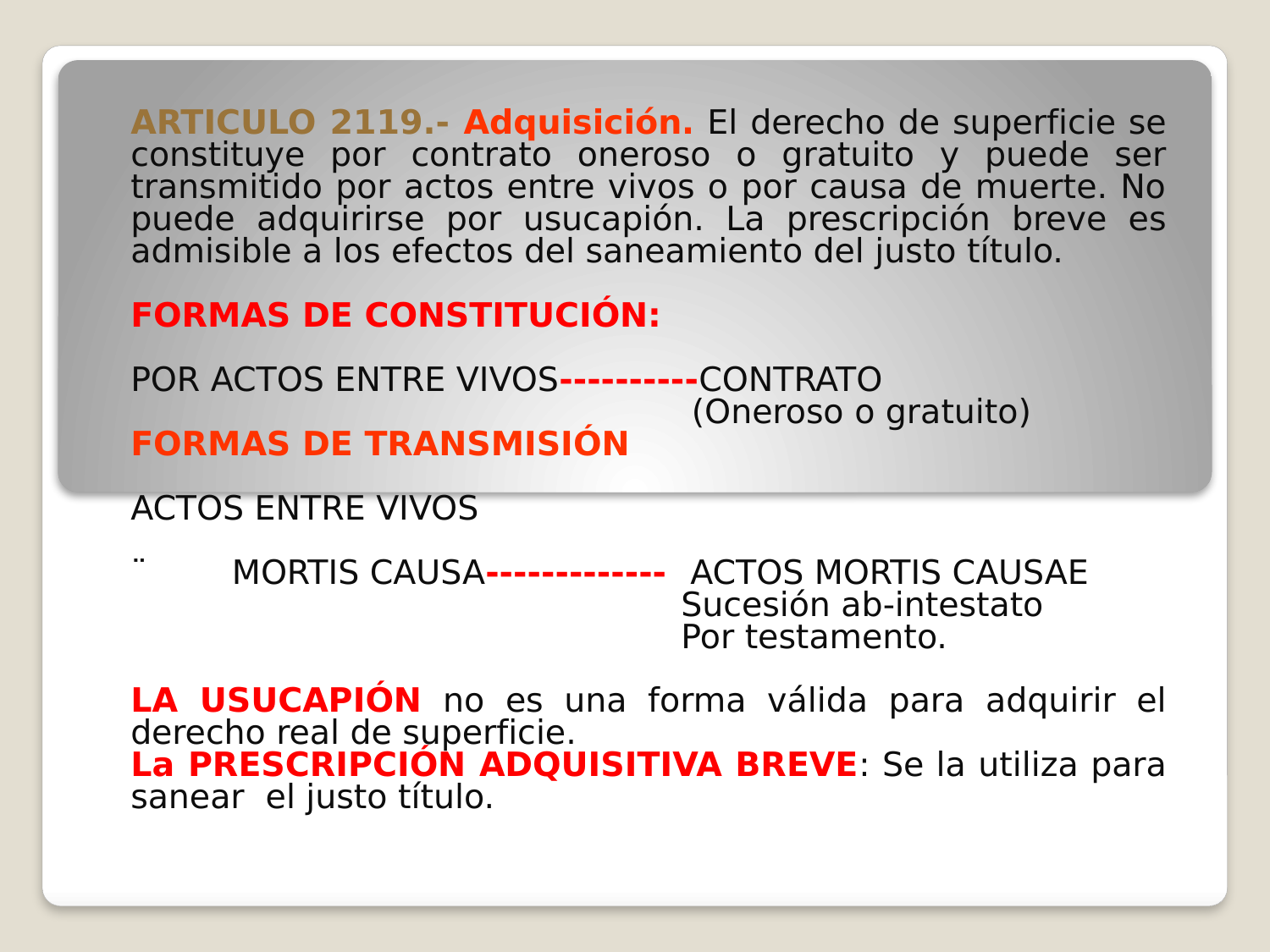

ARTICULO 2119.- Adquisición. El derecho de superficie se constituye por contrato oneroso o gratuito y puede ser transmitido por actos entre vivos o por causa de muerte. No puede adquirirse por usucapión. La prescripción breve es admisible a los efectos del saneamiento del justo título.

FORMAS DE CONSTITUCIÓN:

POR ACTOS ENTRE VIVOS----------CONTRATO
                                                     (Oneroso o gratuito)
FORMAS DE TRANSMISIÓN

ACTOS ENTRE VIVOS

¨        MORTIS CAUSA-------------  ACTOS MORTIS CAUSAE
                                                    Sucesión ab-intestato
                                                    Por testamento.

LA USUCAPIÓN no es una forma válida para adquirir el derecho real de superficie.
La PRESCRIPCIÓN ADQUISITIVA BREVE: Se la utiliza para sanear  el justo título.